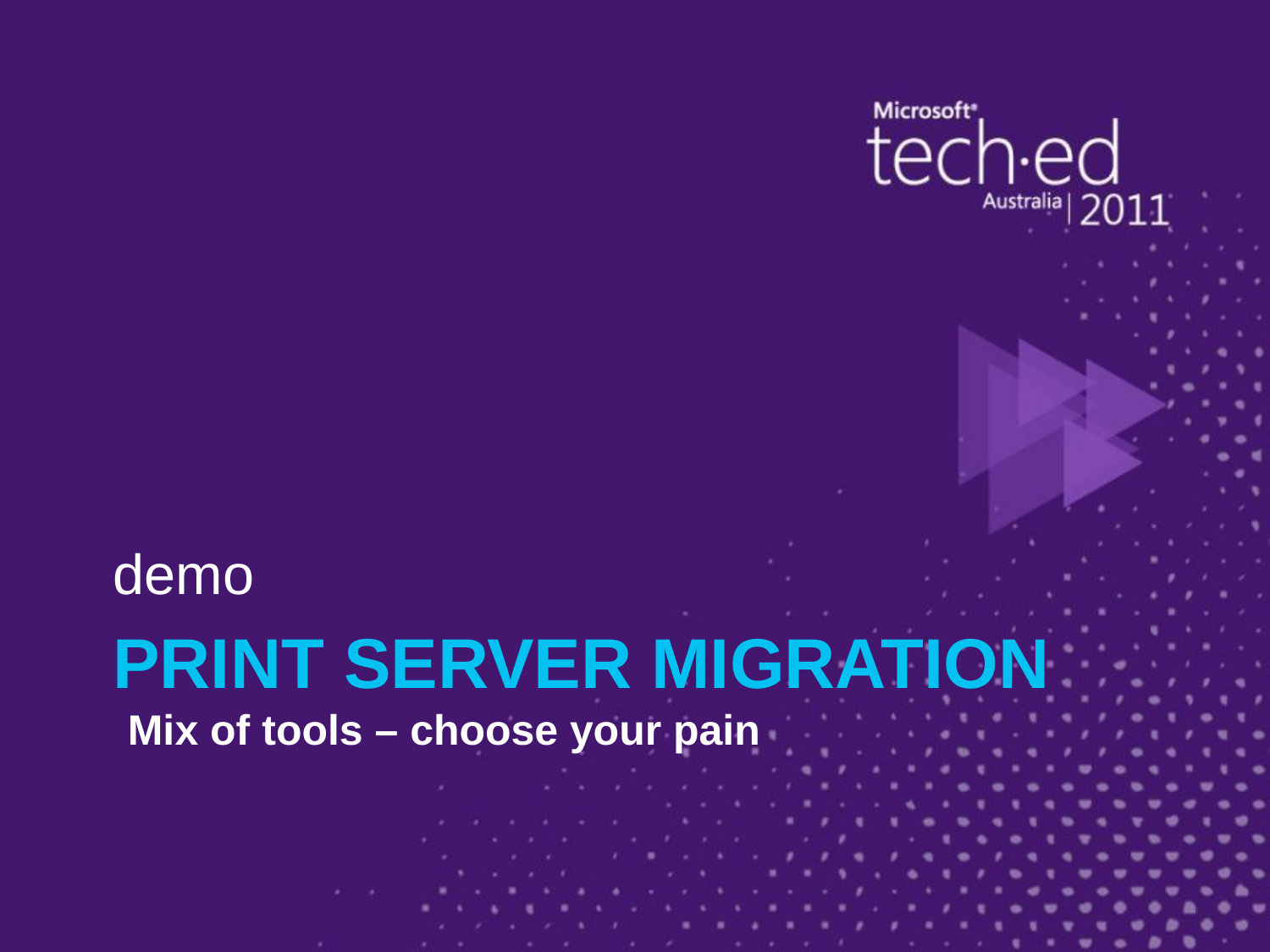

demo
# Print Server Migration
Mix of tools – choose your pain